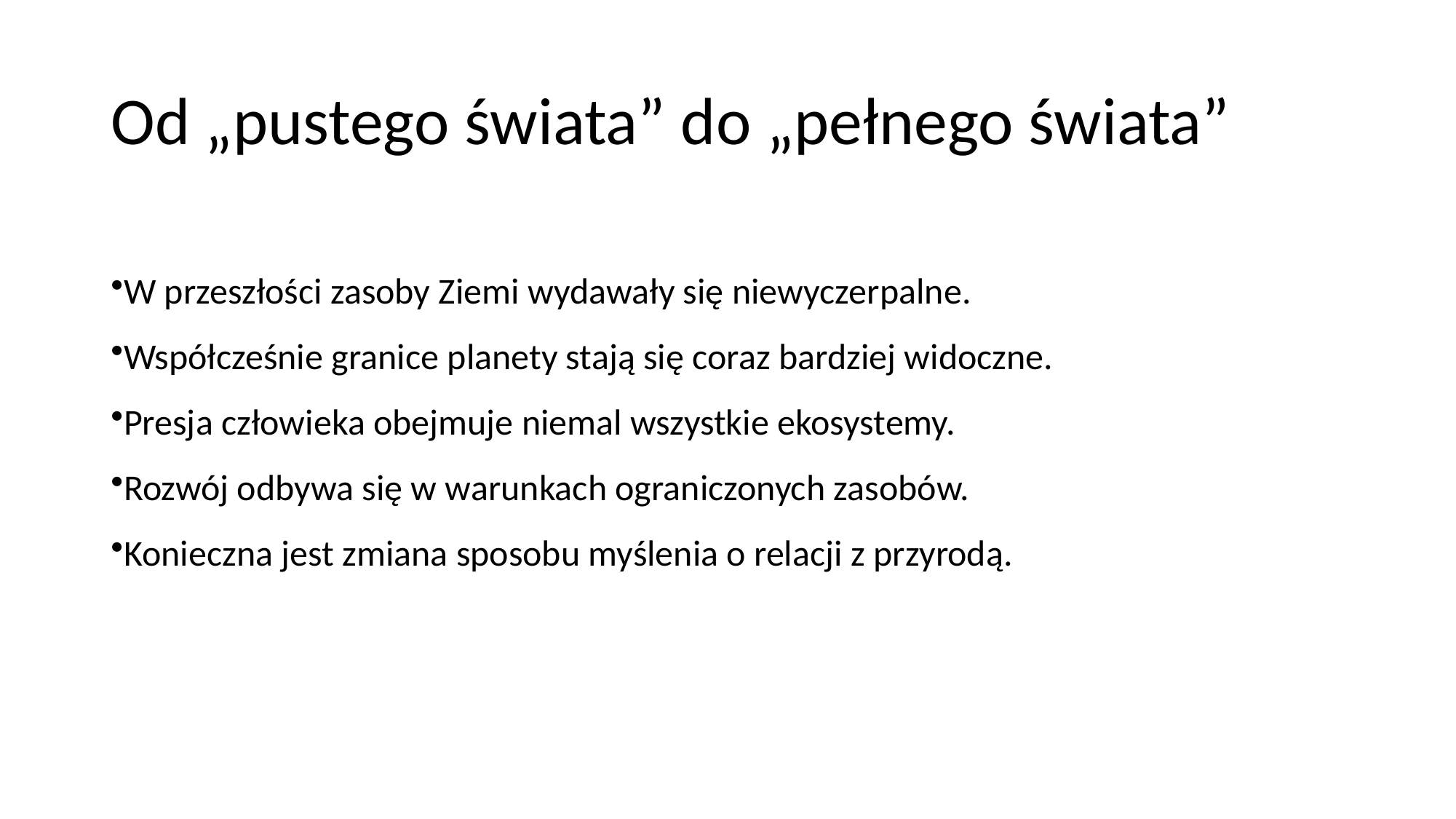

# Od „pustego świata” do „pełnego świata”
W przeszłości zasoby Ziemi wydawały się niewyczerpalne.
Współcześnie granice planety stają się coraz bardziej widoczne.
Presja człowieka obejmuje niemal wszystkie ekosystemy.
Rozwój odbywa się w warunkach ograniczonych zasobów.
Konieczna jest zmiana sposobu myślenia o relacji z przyrodą.